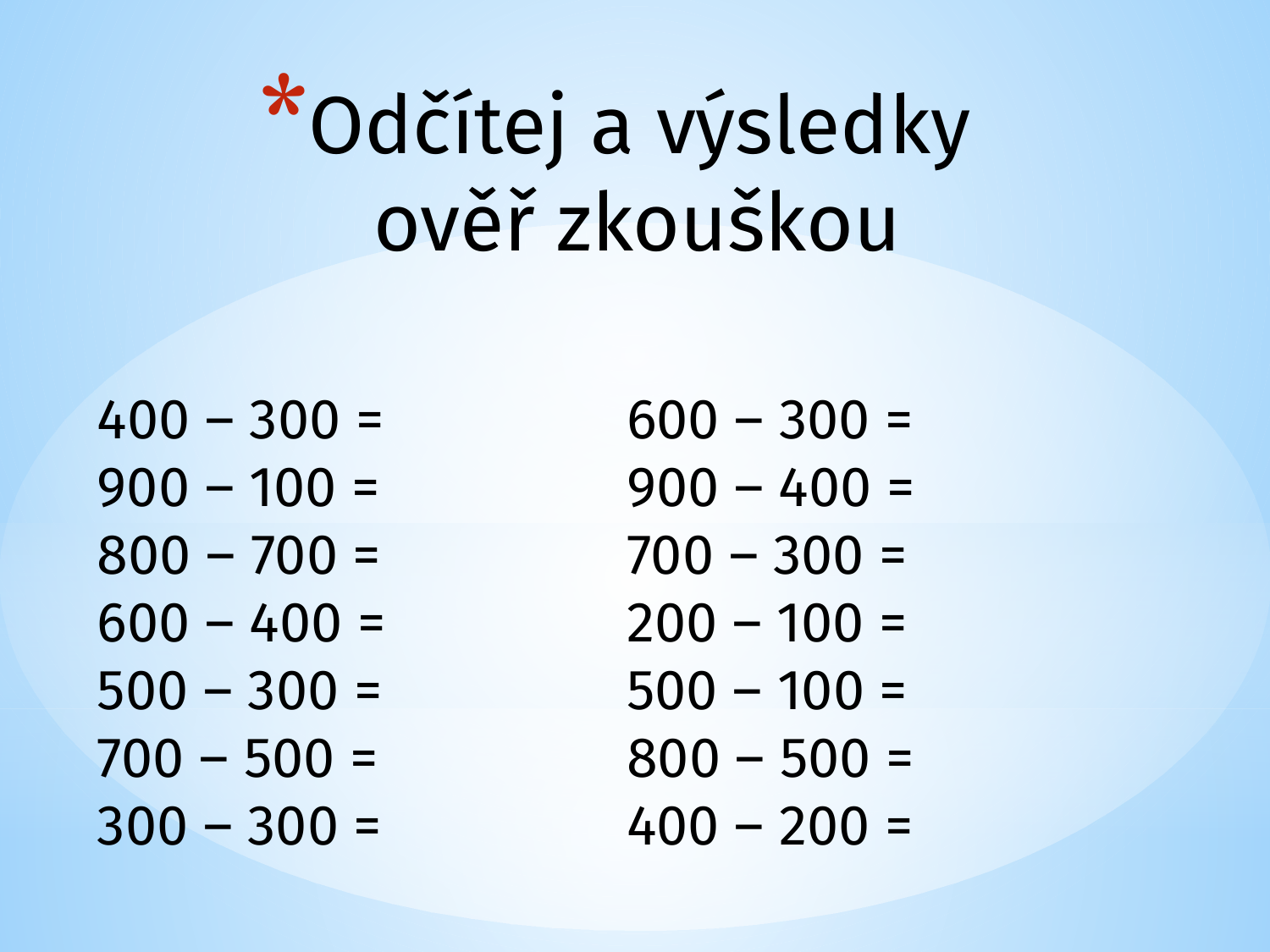

# Odčítej a výsledky ověř zkouškou
400 – 300 =
900 – 100 =
800 – 700 =
600 – 400 =
500 – 300 =
700 – 500 =
300 – 300 =
600 – 300 =
900 – 400 =
700 – 300 =
200 – 100 =
500 – 100 =
800 – 500 =
400 – 200 =